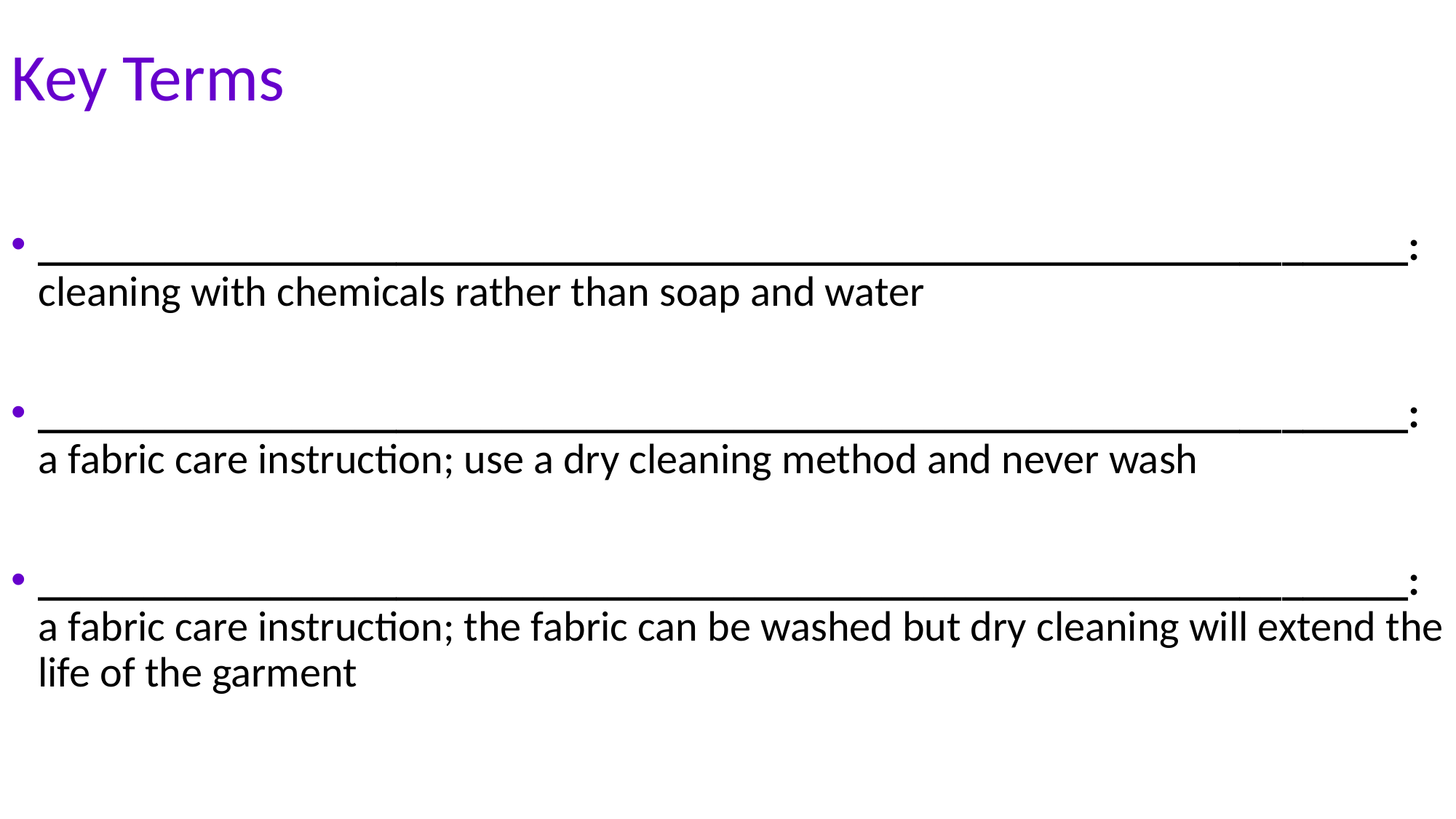

# Key Terms
_________________________________________________________________: cleaning with chemicals rather than soap and water

_________________________________________________________________: a fabric care instruction; use a dry cleaning method and never wash

_________________________________________________________________: a fabric care instruction; the fabric can be washed but dry cleaning will extend the life of the garment